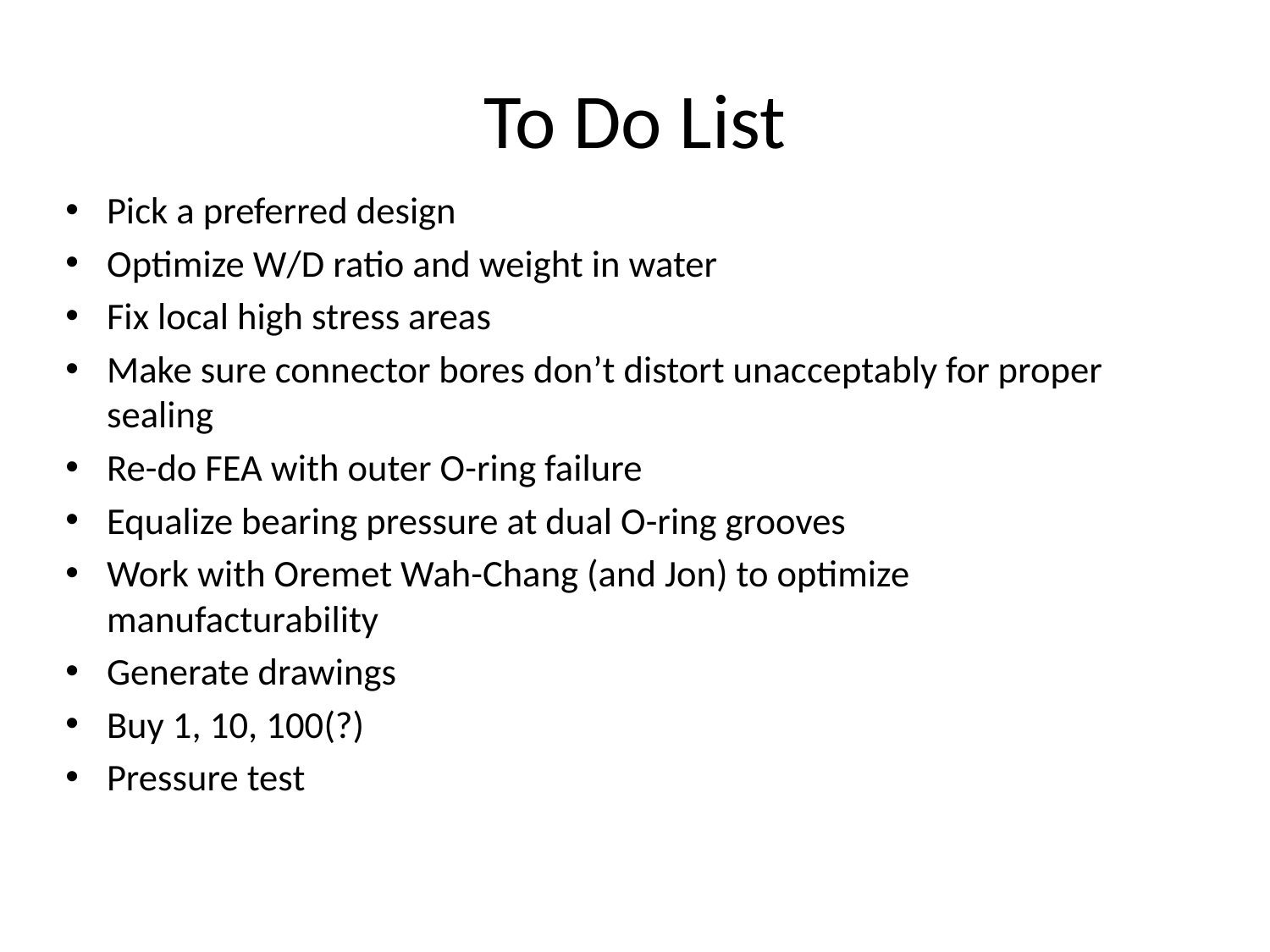

# To Do List
Pick a preferred design
Optimize W/D ratio and weight in water
Fix local high stress areas
Make sure connector bores don’t distort unacceptably for proper sealing
Re-do FEA with outer O-ring failure
Equalize bearing pressure at dual O-ring grooves
Work with Oremet Wah-Chang (and Jon) to optimize manufacturability
Generate drawings
Buy 1, 10, 100(?)
Pressure test